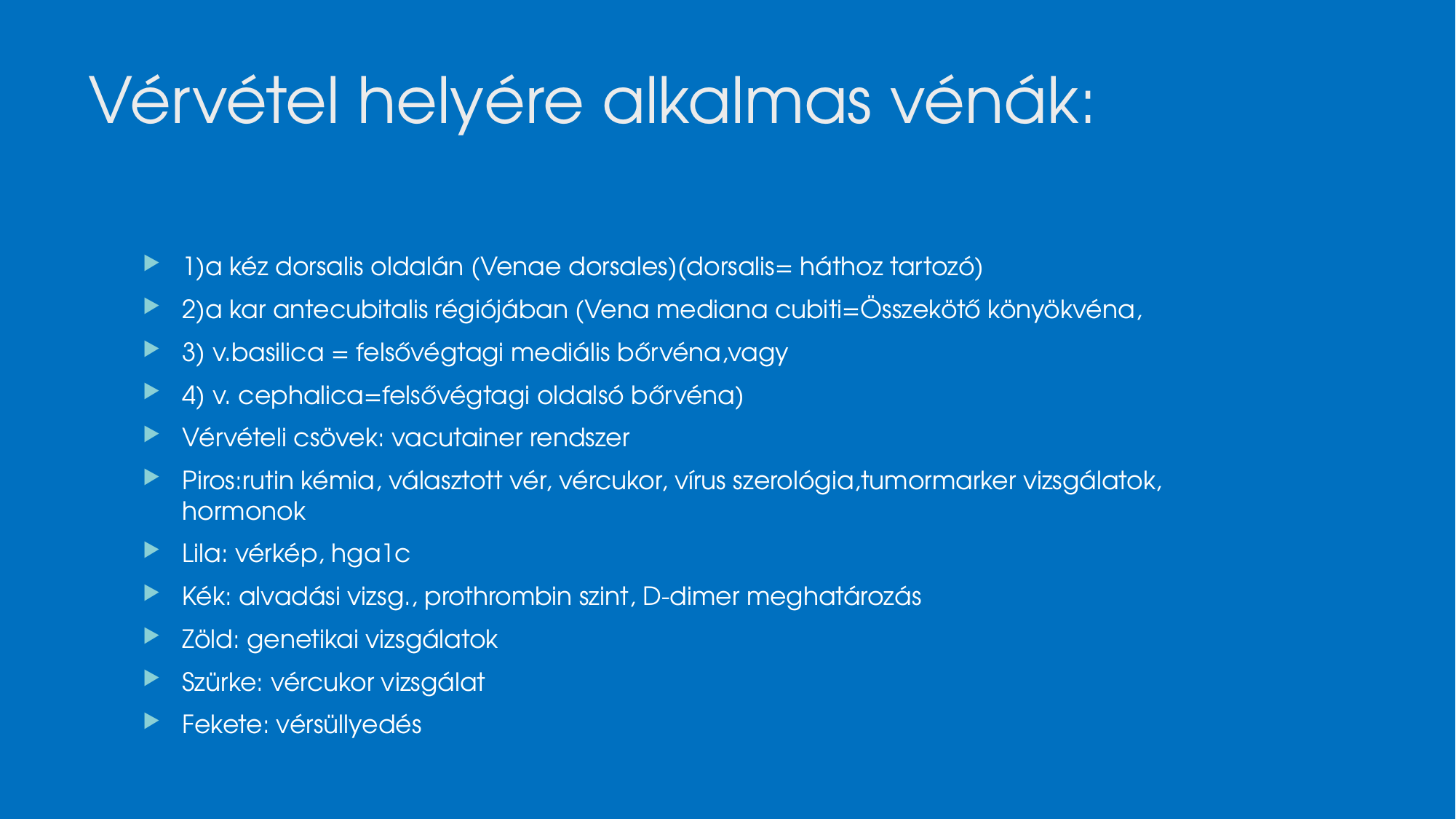

# Vérvétel helyére alkalmas vénák:
1)a kéz dorsalis oldalán (Venae dorsales)(dorsalis= háthoz tartozó)
2)a kar antecubitalis régiójában (Vena mediana cubiti=Összekötő könyökvéna,
3) v.basilica = felsővégtagi mediális bőrvéna,vagy
4) v. cephalica=felsővégtagi oldalsó bőrvéna)
Vérvételi csövek: vacutainer rendszer
Piros:rutin kémia, választott vér, vércukor, vírus szerológia,tumormarker vizsgálatok, hormonok
Lila: vérkép, hga1c
Kék: alvadási vizsg., prothrombin szint, D-dimer meghatározás
Zöld: genetikai vizsgálatok
Szürke: vércukor vizsgálat
Fekete: vérsüllyedés